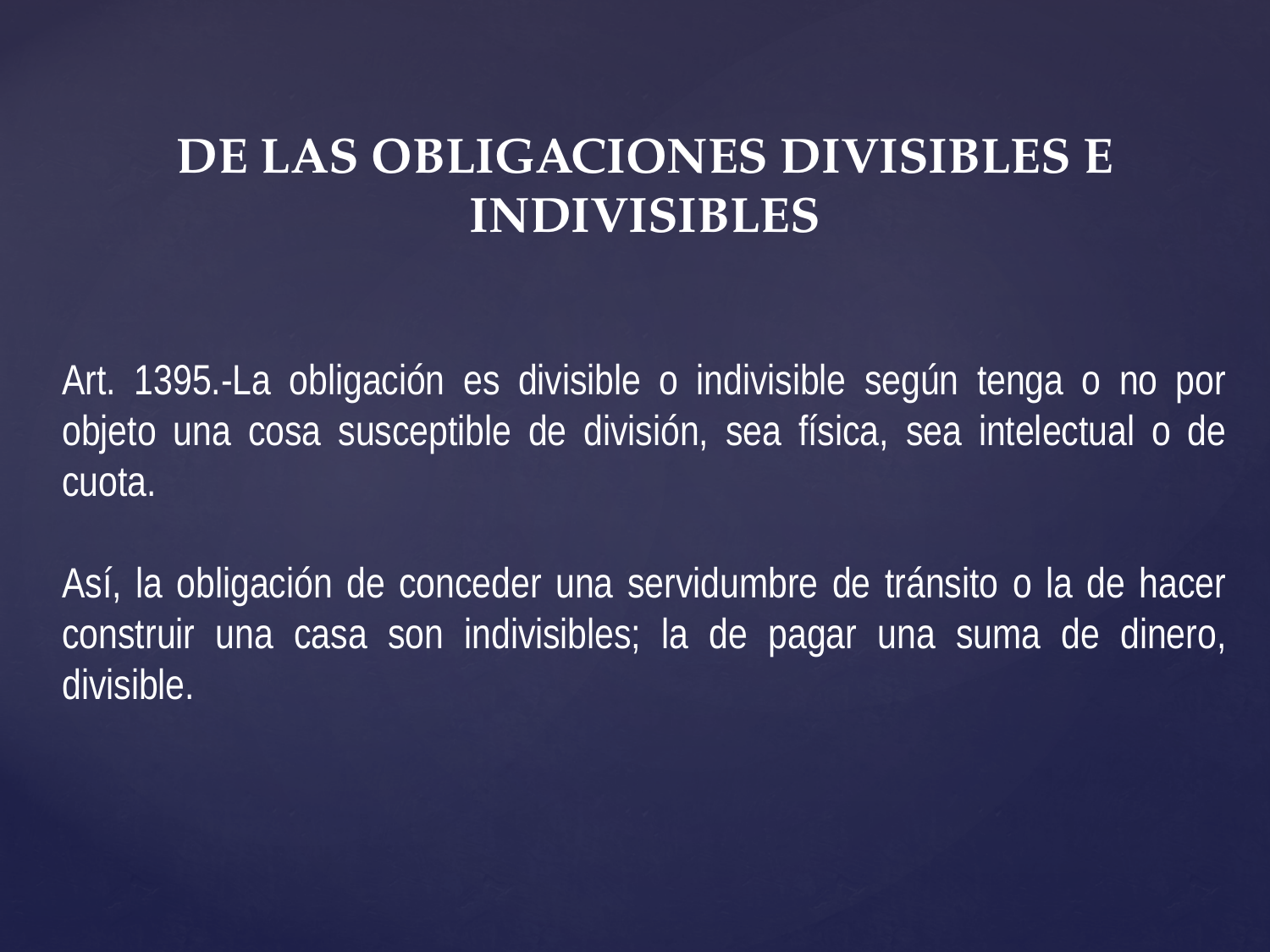

DE LAS OBLIGACIONES DIVISIBLES E INDIVISIBLES
Art. 1395.-La obligación es divisible o indivisible según tenga o no por objeto una cosa susceptible de división, sea física, sea intelectual o de cuota.

Así, la obligación de conceder una servidumbre de tránsito o la de hacer construir una casa son indivisibles; la de pagar una suma de dinero, divisible.